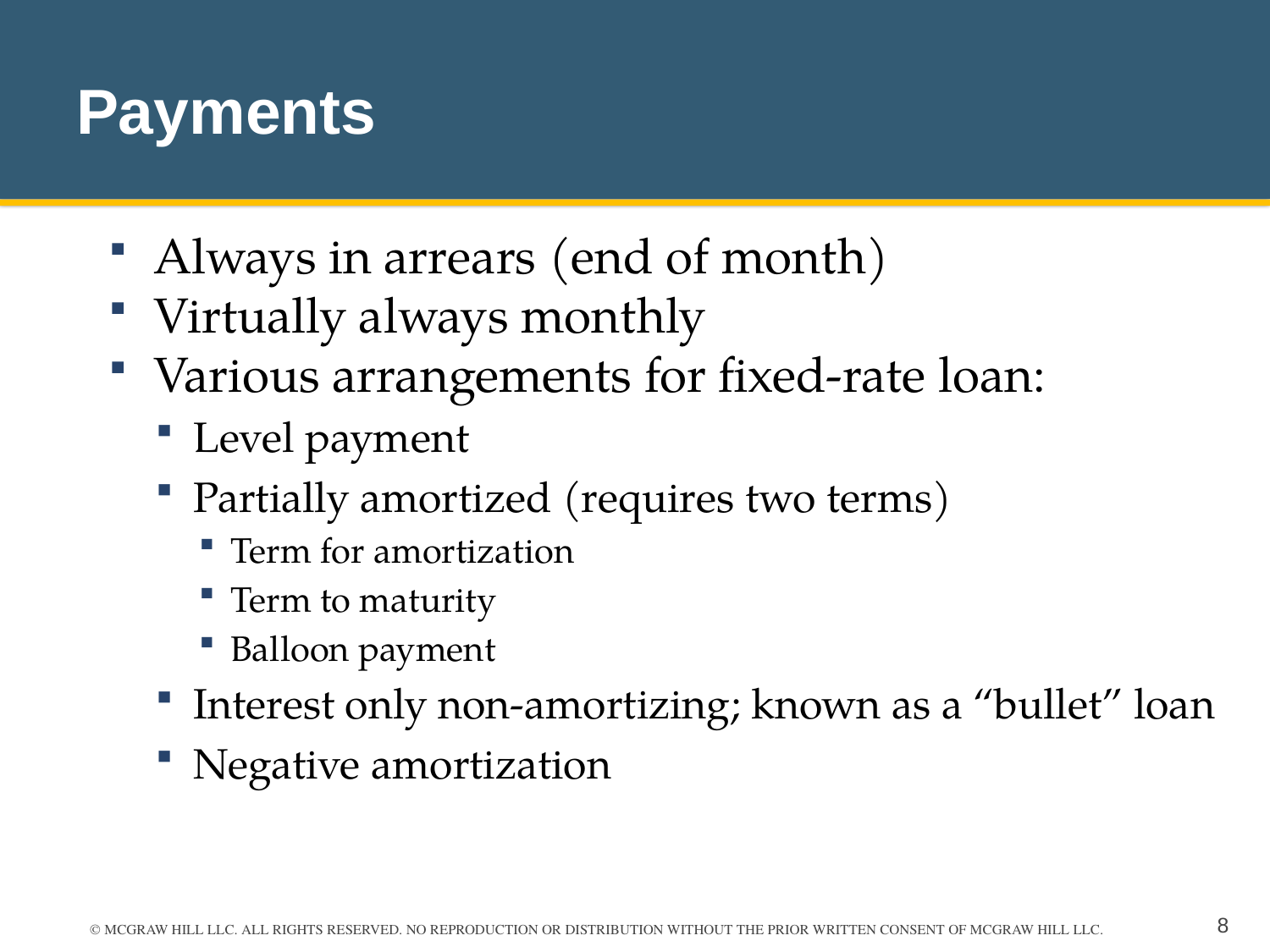

# Payments
Always in arrears (end of month)
Virtually always monthly
Various arrangements for fixed-rate loan:
Level payment
Partially amortized (requires two terms)
Term for amortization
Term to maturity
Balloon payment
Interest only non-amortizing; known as a “bullet” loan
Negative amortization
© MCGRAW HILL LLC. ALL RIGHTS RESERVED. NO REPRODUCTION OR DISTRIBUTION WITHOUT THE PRIOR WRITTEN CONSENT OF MCGRAW HILL LLC.
8